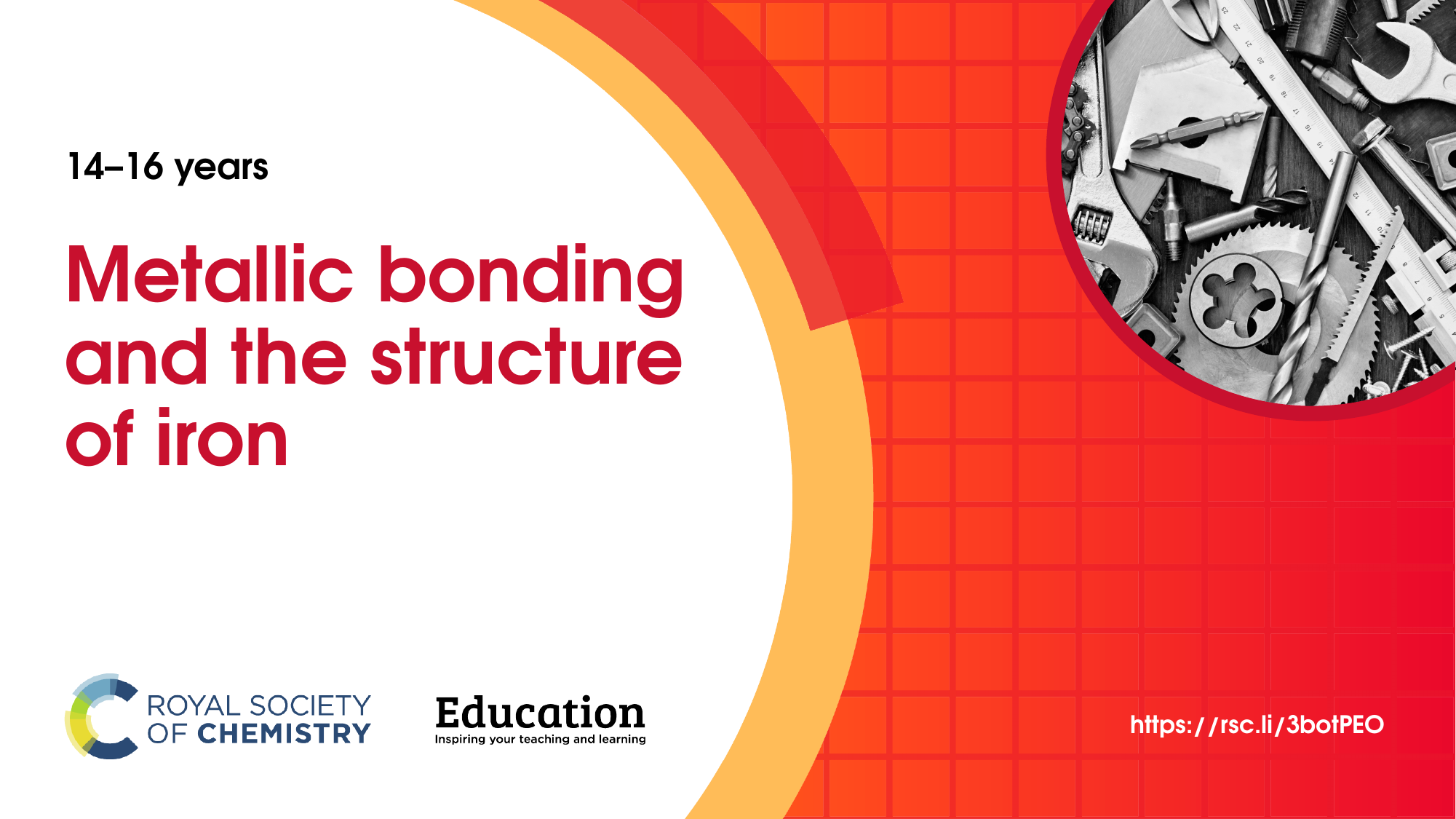

# 14–16 years
Metallic bonding and the structure of iron